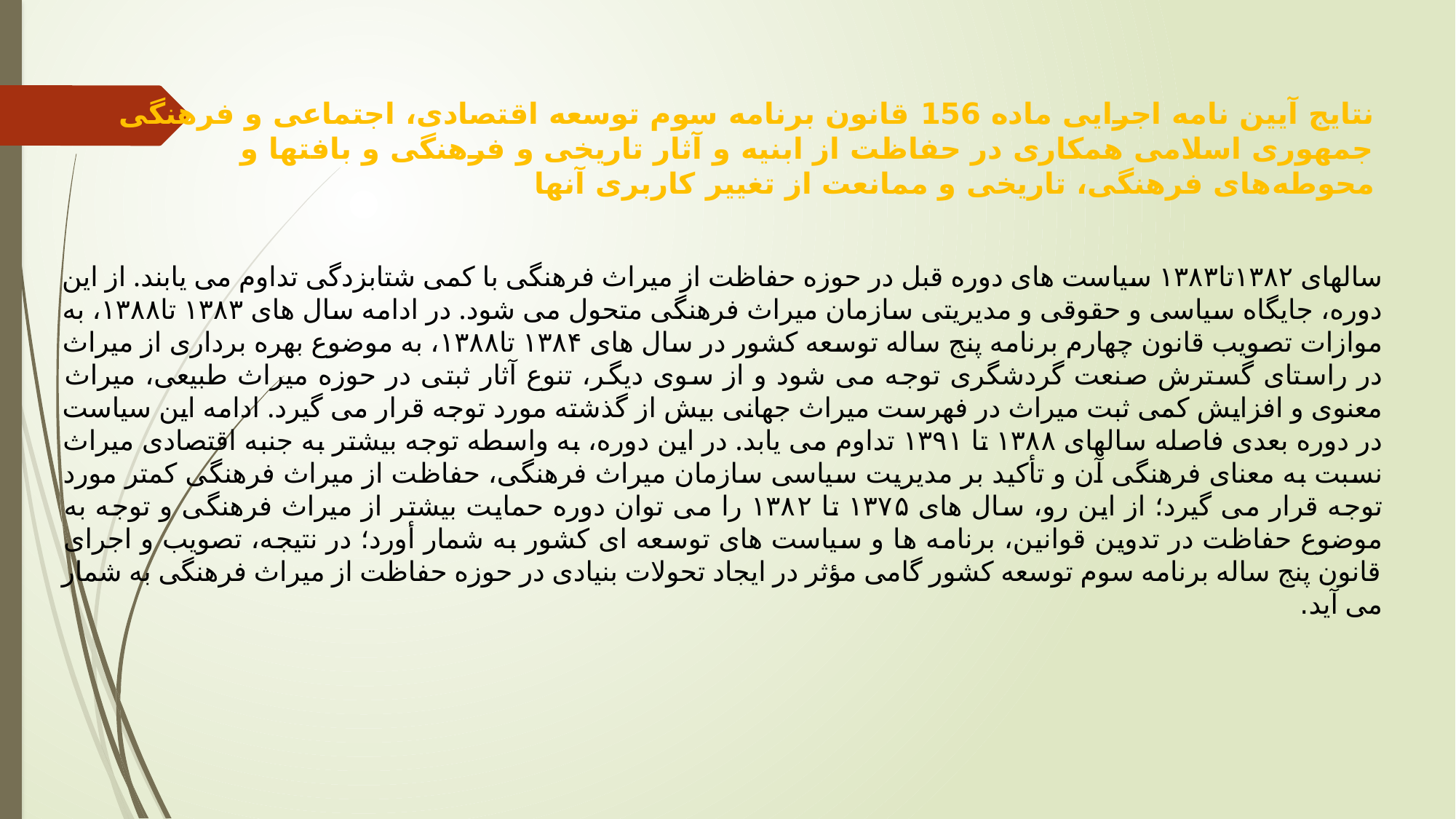

# نتایج آیین نامه اجرایی ماده 156 قانون برنامه سوم توسعه اقتصادی، اجتماعی و فرهنگی جمهوری اسلامی همکاری در حفاظت از ابنیه و آثار تاریخی و فرهنگی و بافتها و محوطه‌های فرهنگی، تاریخی و ممانعت از تغییر کاربری آنها
سالهای ۱۳۸۲تا۱۳۸۳ سیاست های دوره قبل در حوزه حفاظت از میراث فرهنگی با کمی شتابزدگی تداوم می یابند. از این دوره، جایگاه سیاسی و حقوقی و مدیریتی سازمان میراث فرهنگی متحول می شود. در ادامه سال های ۱۳۸۳ تا۱۳۸۸، به موازات تصویب قانون چهارم برنامه پنج ساله توسعه کشور در سال های ۱۳۸۴ تا۱۳۸۸، به موضوع بهره برداری از میراث در راستای گسترش صنعت گردشگری توجه می شود و از سوی دیگر، تنوع آثار ثبتی در حوزه میراث طبیعی، میراث معنوی و افزایش کمی ثبت میراث در فهرست میراث جهانی بیش از گذشته مورد توجه قرار می گیرد. ادامه این سیاست در دوره بعدی فاصله سالهای ۱۳۸۸ تا ۱۳۹۱ تداوم می یابد. در این دوره، به واسطه توجه بیشتر به جنبه اقتصادی میراث نسبت به معنای فرهنگی آن و تأکید بر مدیریت سیاسی سازمان میراث فرهنگی، حفاظت از میراث فرهنگی کمتر مورد توجه قرار می گیرد؛ از این رو، سال های ۱۳۷۵ تا ۱۳۸۲ را می توان دوره حمایت بیشتر از میراث فرهنگی و توجه به موضوع حفاظت در تدوین قوانین، برنامه ها و سیاست های توسعه ای کشور به شمار أورد؛ در نتیجه، تصویب و اجرای قانون پنج ساله برنامه سوم توسعه کشور گامی مؤثر در ایجاد تحولات بنیادی در حوزه حفاظت از میراث فرهنگی به شمار می آید.